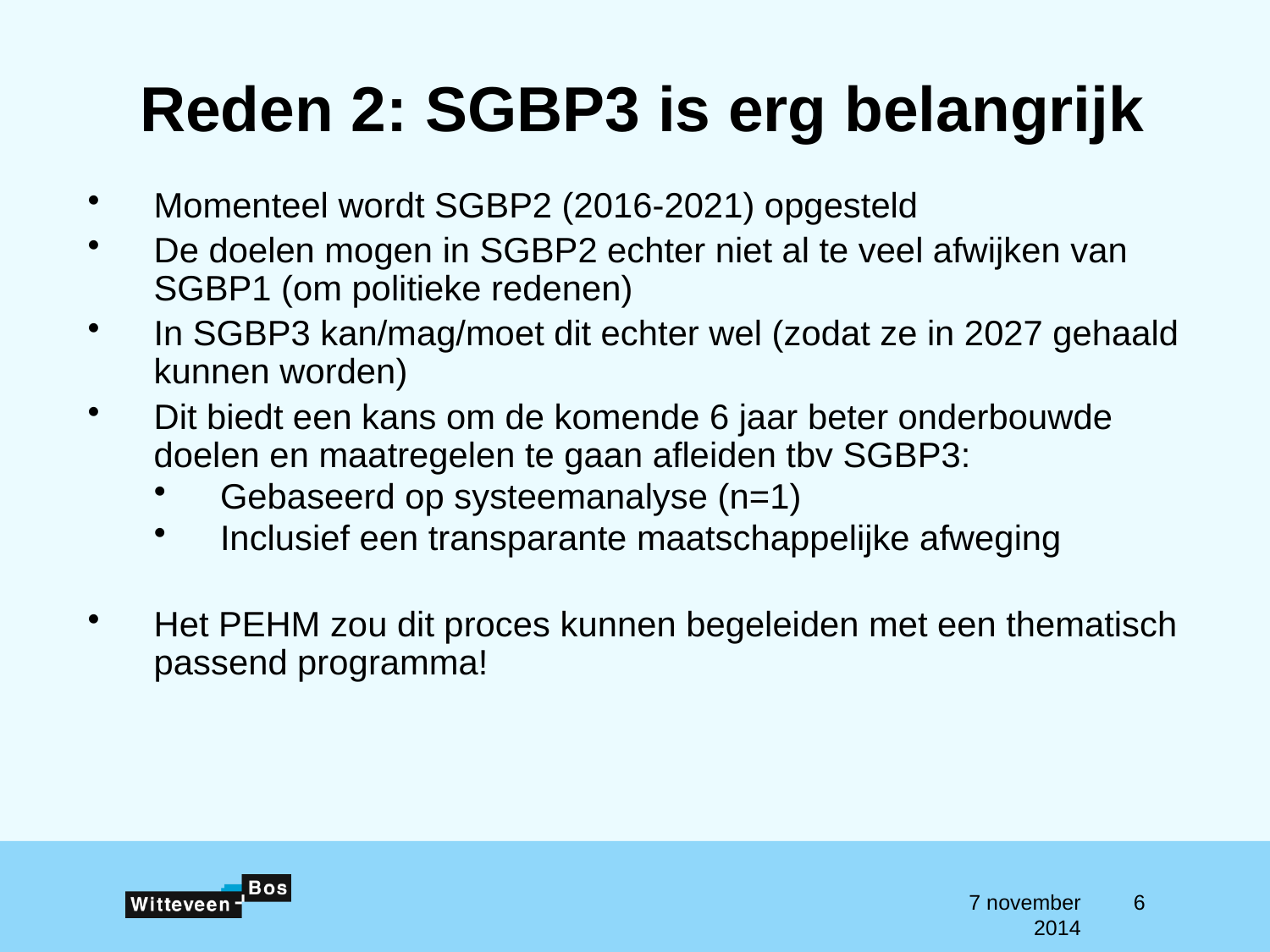

# Reden 2: SGBP3 is erg belangrijk
Momenteel wordt SGBP2 (2016-2021) opgesteld
De doelen mogen in SGBP2 echter niet al te veel afwijken van SGBP1 (om politieke redenen)
In SGBP3 kan/mag/moet dit echter wel (zodat ze in 2027 gehaald kunnen worden)
Dit biedt een kans om de komende 6 jaar beter onderbouwde doelen en maatregelen te gaan afleiden tbv SGBP3:
Gebaseerd op systeemanalyse (n=1)
Inclusief een transparante maatschappelijke afweging

Het PEHM zou dit proces kunnen begeleiden met een thematisch passend programma!
7 november 2014
6